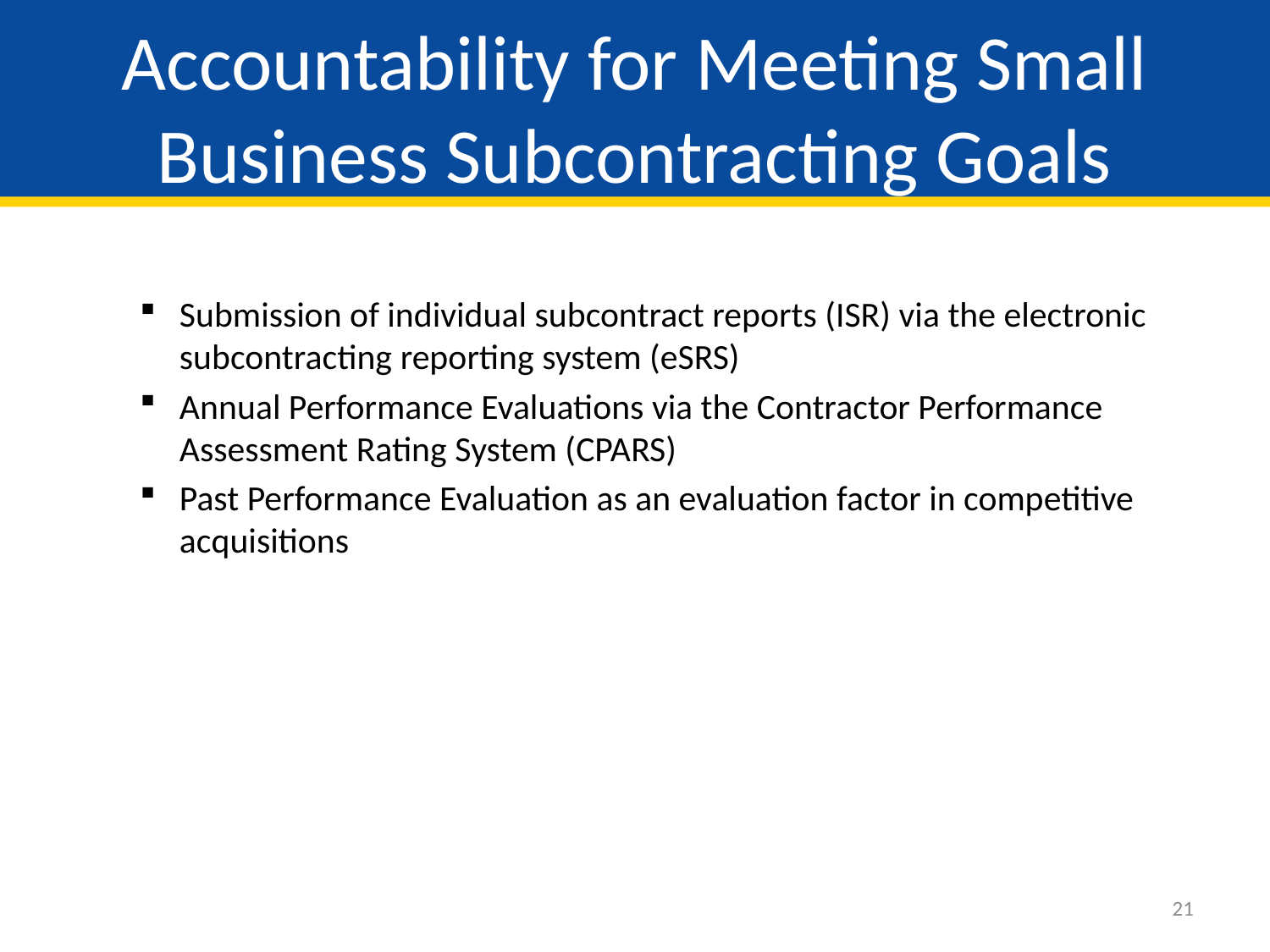

# Accountability for Meeting Small Business Subcontracting Goals
Submission of individual subcontract reports (ISR) via the electronic subcontracting reporting system (eSRS)
Annual Performance Evaluations via the Contractor Performance Assessment Rating System (CPARS)
Past Performance Evaluation as an evaluation factor in competitive acquisitions

21